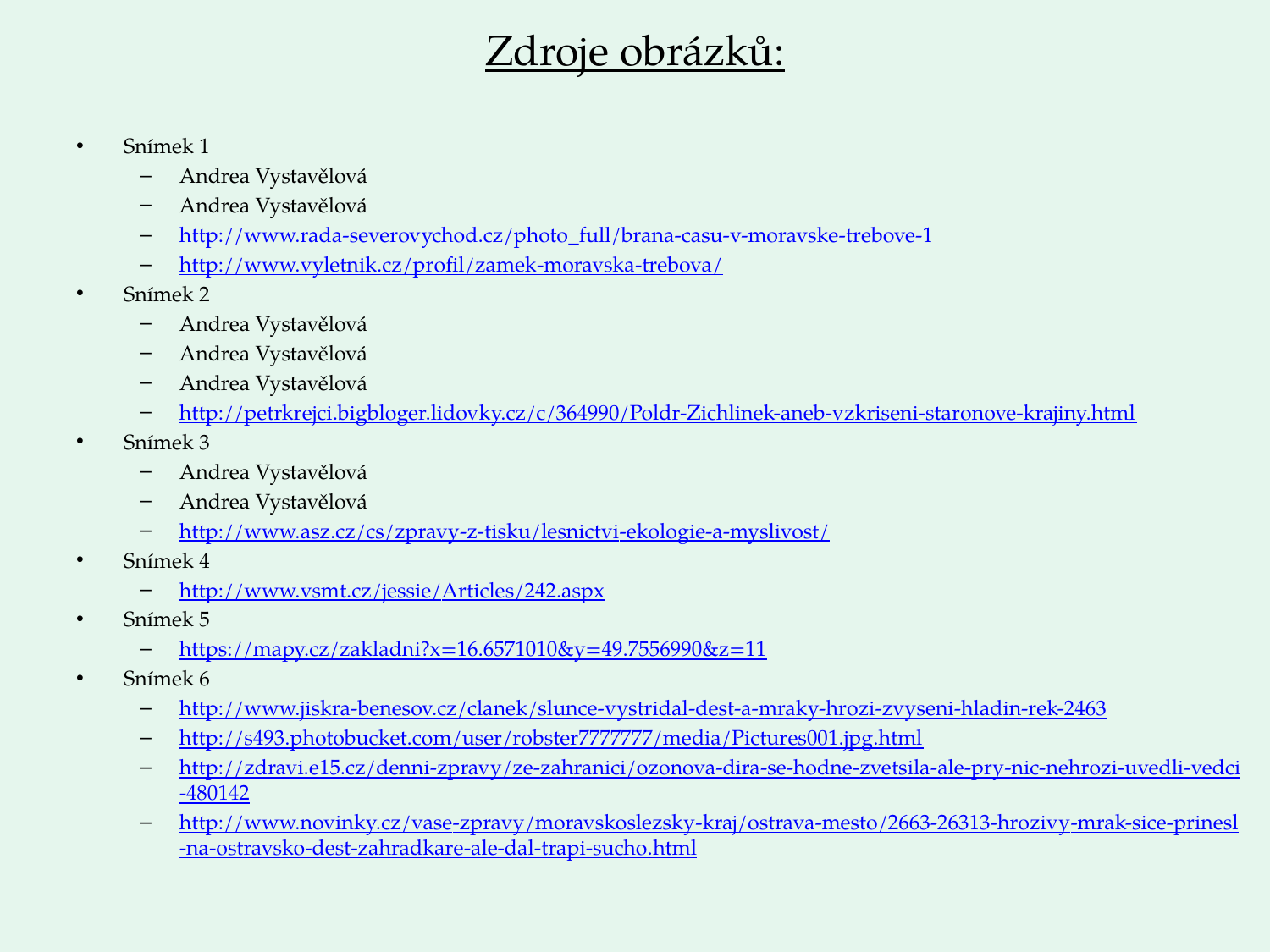

# Zdroje obrázků:
Snímek 1
Andrea Vystavělová
Andrea Vystavělová
http://www.rada-severovychod.cz/photo_full/brana-casu-v-moravske-trebove-1
http://www.vyletnik.cz/profil/zamek-moravska-trebova/
Snímek 2
Andrea Vystavělová
Andrea Vystavělová
Andrea Vystavělová
http://petrkrejci.bigbloger.lidovky.cz/c/364990/Poldr-Zichlinek-aneb-vzkriseni-staronove-krajiny.html
Snímek 3
Andrea Vystavělová
Andrea Vystavělová
http://www.asz.cz/cs/zpravy-z-tisku/lesnictvi-ekologie-a-myslivost/
Snímek 4
http://www.vsmt.cz/jessie/Articles/242.aspx
Snímek 5
https://mapy.cz/zakladni?x=16.6571010&y=49.7556990&z=11
Snímek 6
http://www.jiskra-benesov.cz/clanek/slunce-vystridal-dest-a-mraky-hrozi-zvyseni-hladin-rek-2463
http://s493.photobucket.com/user/robster7777777/media/Pictures001.jpg.html
http://zdravi.e15.cz/denni-zpravy/ze-zahranici/ozonova-dira-se-hodne-zvetsila-ale-pry-nic-nehrozi-uvedli-vedci-480142
http://www.novinky.cz/vase-zpravy/moravskoslezsky-kraj/ostrava-mesto/2663-26313-hrozivy-mrak-sice-prinesl-na-ostravsko-dest-zahradkare-ale-dal-trapi-sucho.html